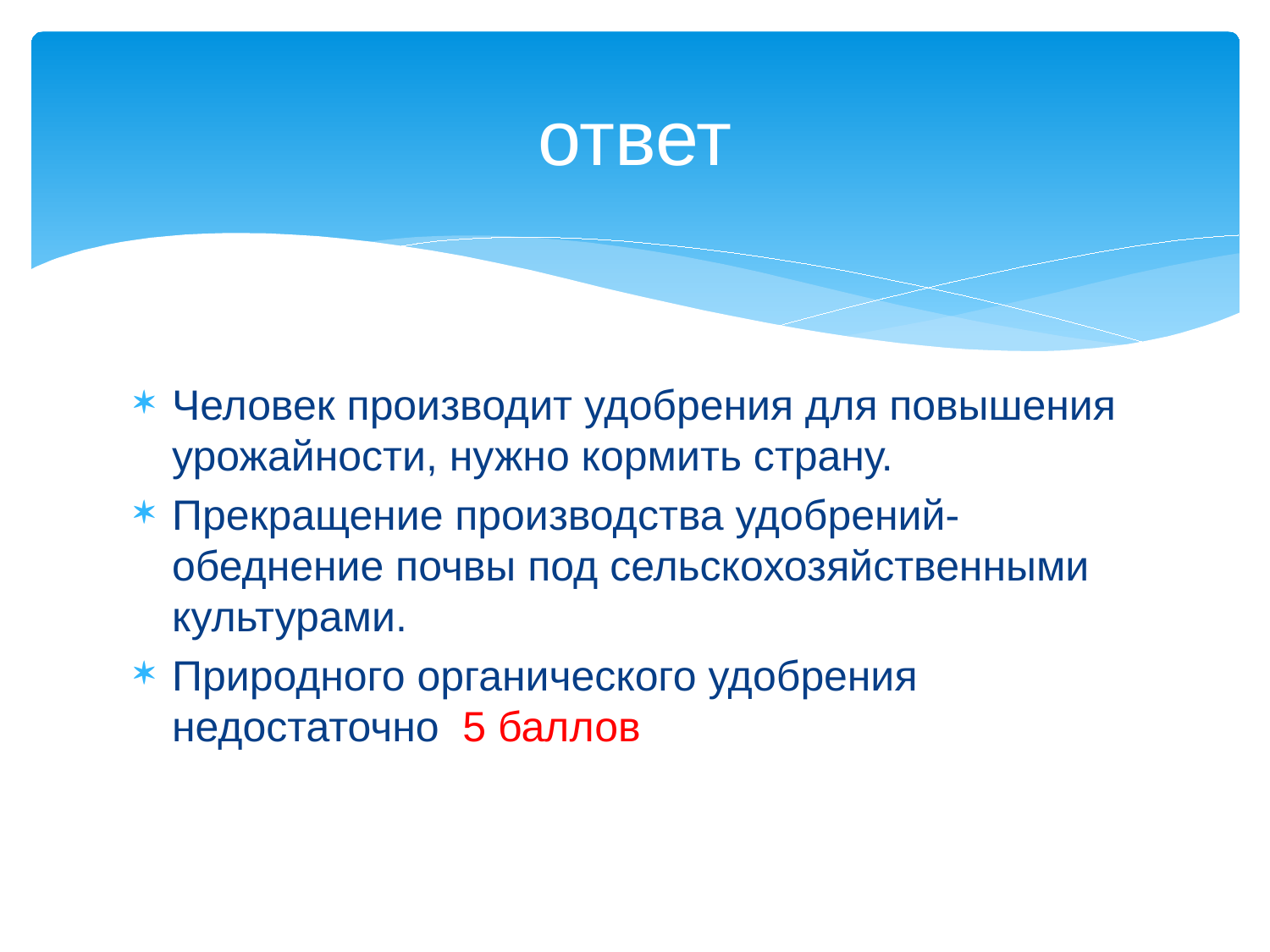

# ответ
Человек производит удобрения для повышения урожайности, нужно кормить страну.
Прекращение производства удобрений- обеднение почвы под сельскохозяйственными  культурами.
Природного органического удобрения недостаточно  5 баллов